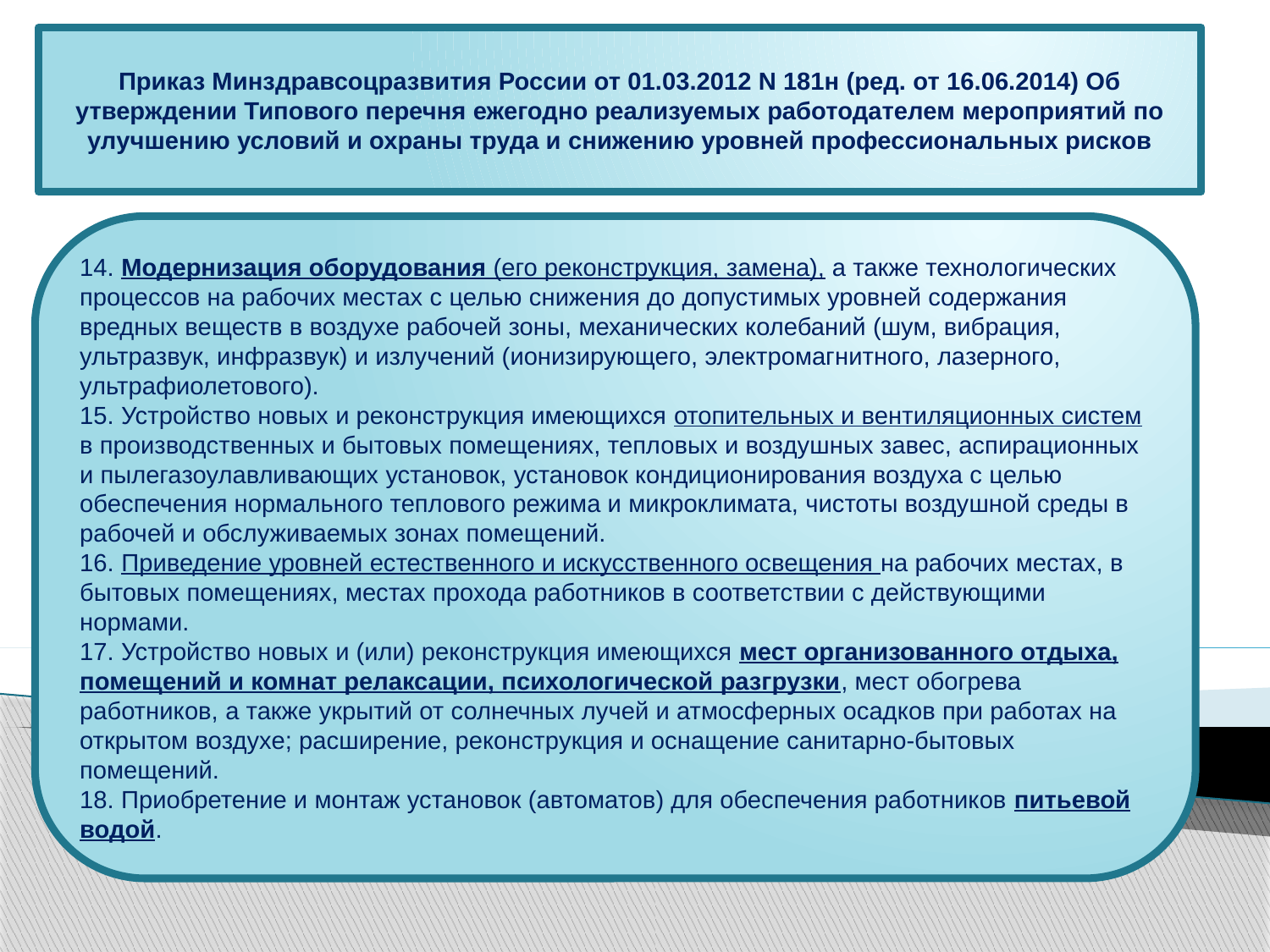

Приказ Минздравсоцразвития России от 01.03.2012 N 181н (ред. от 16.06.2014) Об утверждении Типового перечня ежегодно реализуемых работодателем мероприятий по улучшению условий и охраны труда и снижению уровней профессиональных рисков
14. Модернизация оборудования (его реконструкция, замена), а также технологических процессов на рабочих местах с целью снижения до допустимых уровней содержания вредных веществ в воздухе рабочей зоны, механических колебаний (шум, вибрация, ультразвук, инфразвук) и излучений (ионизирующего, электромагнитного, лазерного, ультрафиолетового).
15. Устройство новых и реконструкция имеющихся отопительных и вентиляционных систем в производственных и бытовых помещениях, тепловых и воздушных завес, аспирационных и пылегазоулавливающих установок, установок кондиционирования воздуха с целью обеспечения нормального теплового режима и микроклимата, чистоты воздушной среды в рабочей и обслуживаемых зонах помещений.
16. Приведение уровней естественного и искусственного освещения на рабочих местах, в бытовых помещениях, местах прохода работников в соответствии с действующими нормами.
17. Устройство новых и (или) реконструкция имеющихся мест организованного отдыха, помещений и комнат релаксации, психологической разгрузки, мест обогрева работников, а также укрытий от солнечных лучей и атмосферных осадков при работах на открытом воздухе; расширение, реконструкция и оснащение санитарно-бытовых помещений.
18. Приобретение и монтаж установок (автоматов) для обеспечения работников питьевой водой.